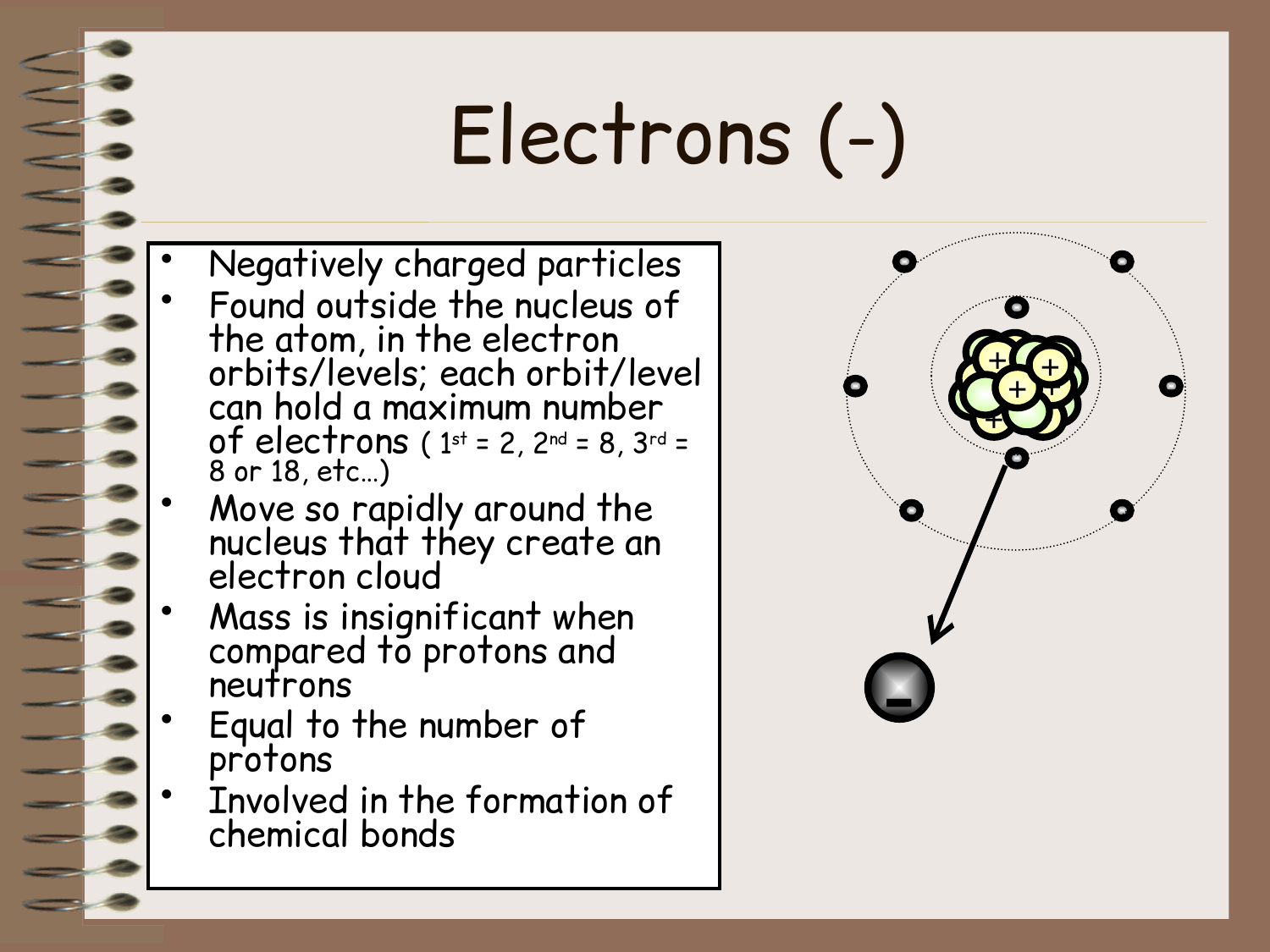

# Electrons (-)

Negatively charged particles
Found outside the nucleus of the atom, in the electron orbits/levels; each orbit/level can hold a maximum number of electrons ( 1st = 2, 2nd = 8, 3rd = 8 or 18, etc…)
Move so rapidly around the nucleus that they create an electron cloud
Mass is insignificant when compared to protons and neutrons
Equal to the number of protons
Involved in the formation of chemical bonds
-
-
-

+
+

+
+

+
+

-

-

+
+
-
-
-

-